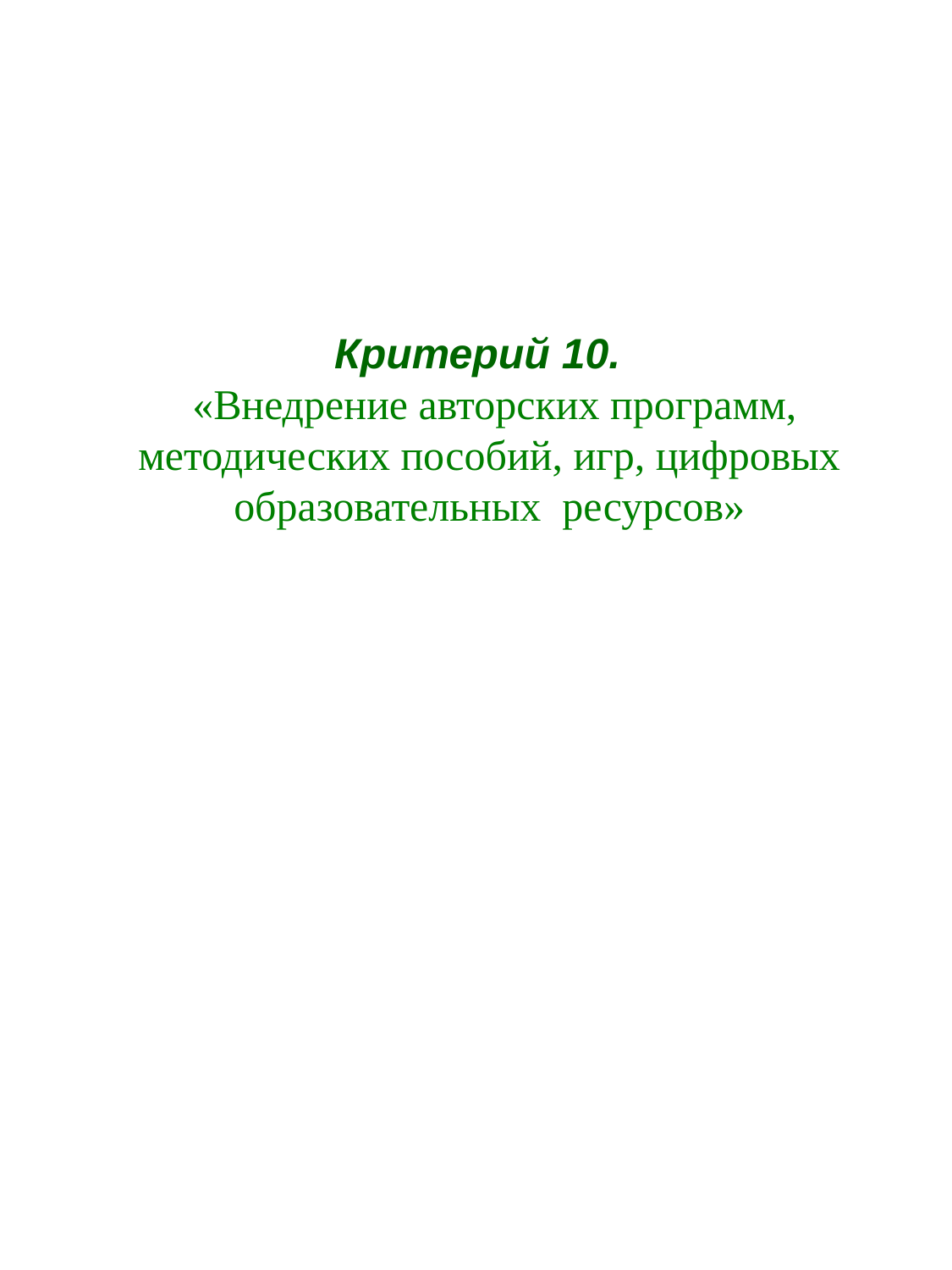

# Критерий 10. «Внедрение авторских программ, методических пособий, игр, цифровых образовательных  ресурсов»